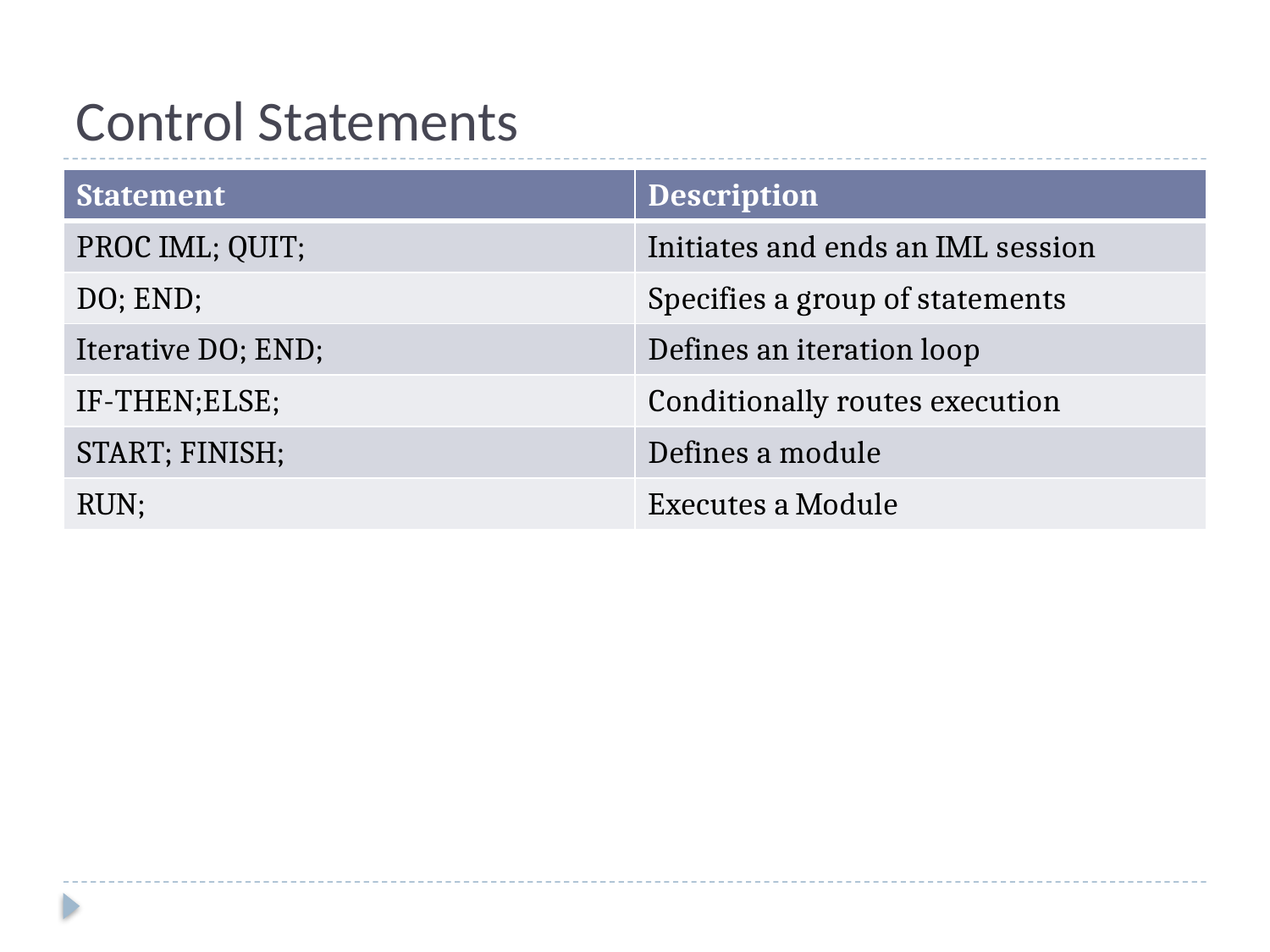

# Control Statements
| Statement | Description |
| --- | --- |
| PROC IML; QUIT; | Initiates and ends an IML session |
| DO; END; | Specifies a group of statements |
| Iterative DO; END; | Defines an iteration loop |
| IF-THEN;ELSE; | Conditionally routes execution |
| START; FINISH; | Defines a module |
| RUN; | Executes a Module |